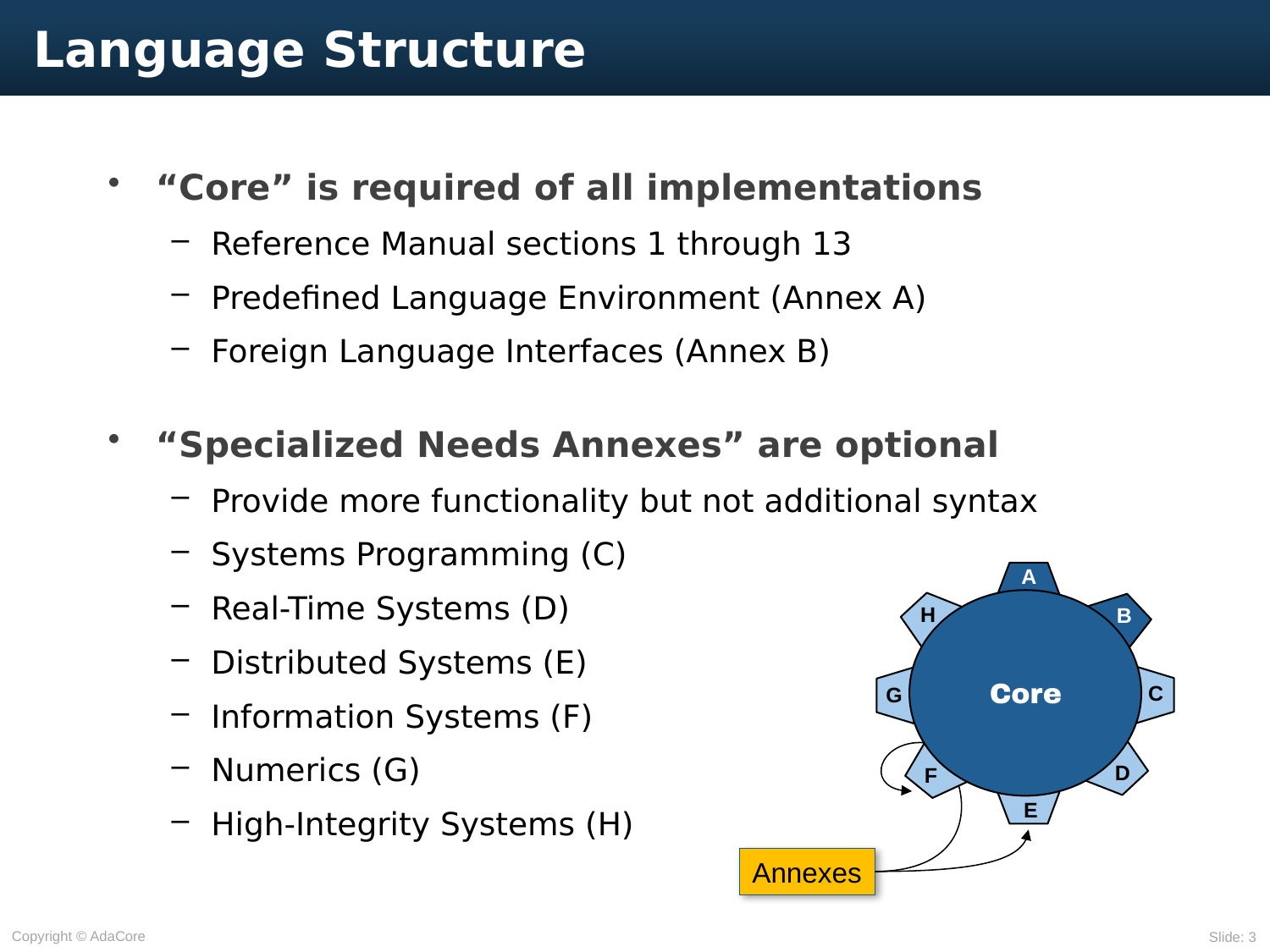

# Language Structure
“Core” is required of all implementations
Reference Manual sections 1 through 13
Predefined Language Environment (Annex A)
Foreign Language Interfaces (Annex B)
“Specialized Needs Annexes” are optional
Provide more functionality but not additional syntax
Systems Programming (C)
Real-Time Systems (D)
Distributed Systems (E)
Information Systems (F)
Numerics (G)
High-Integrity Systems (H)

A

H
B

Core
C
G

D
F

E

Annexes